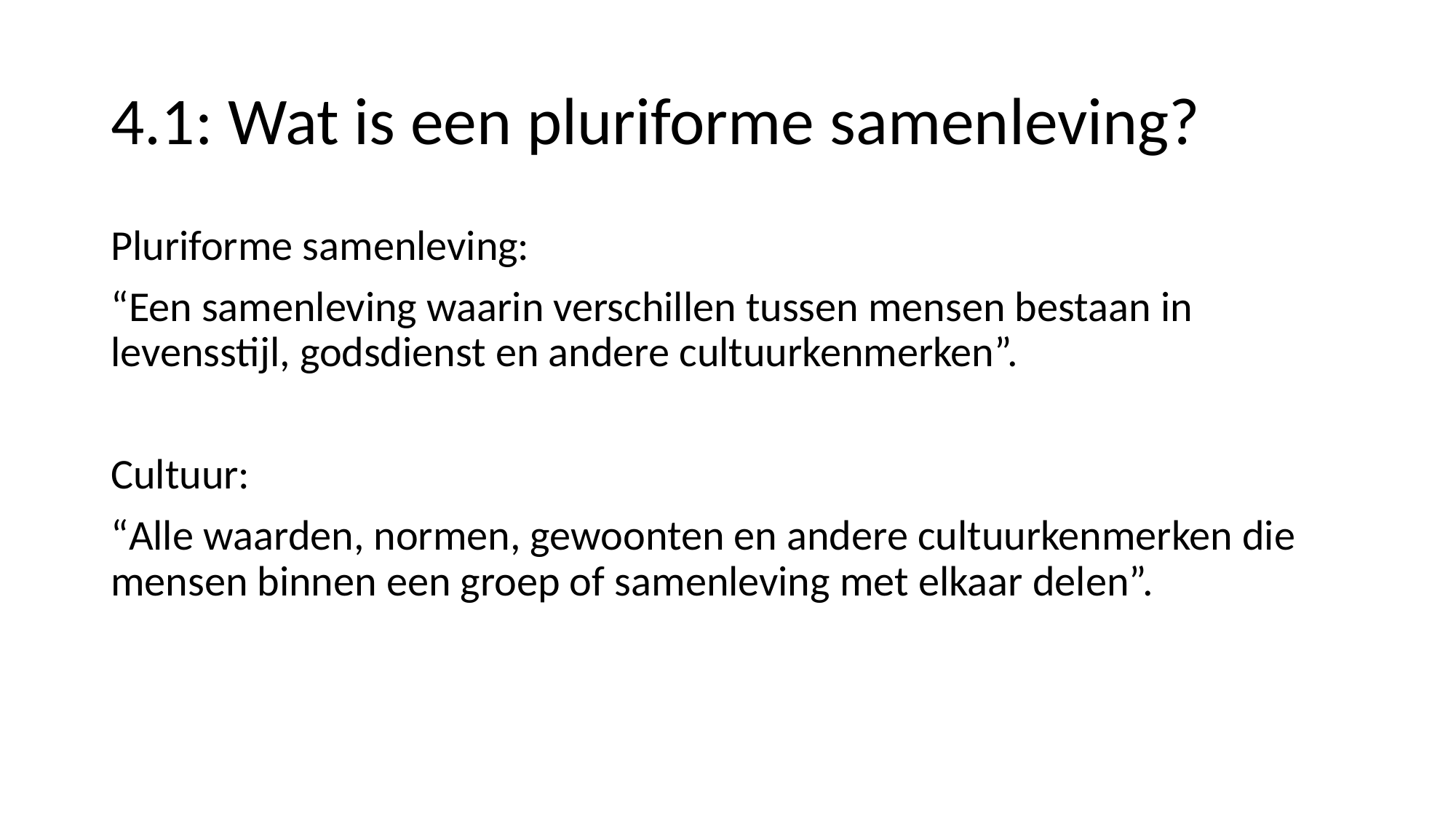

# 4.1: Wat is een pluriforme samenleving?
Pluriforme samenleving:
“Een samenleving waarin verschillen tussen mensen bestaan in levensstijl, godsdienst en andere cultuurkenmerken”.

Cultuur:
“Alle waarden, normen, gewoonten en andere cultuurkenmerken die mensen binnen een groep of samenleving met elkaar delen”.